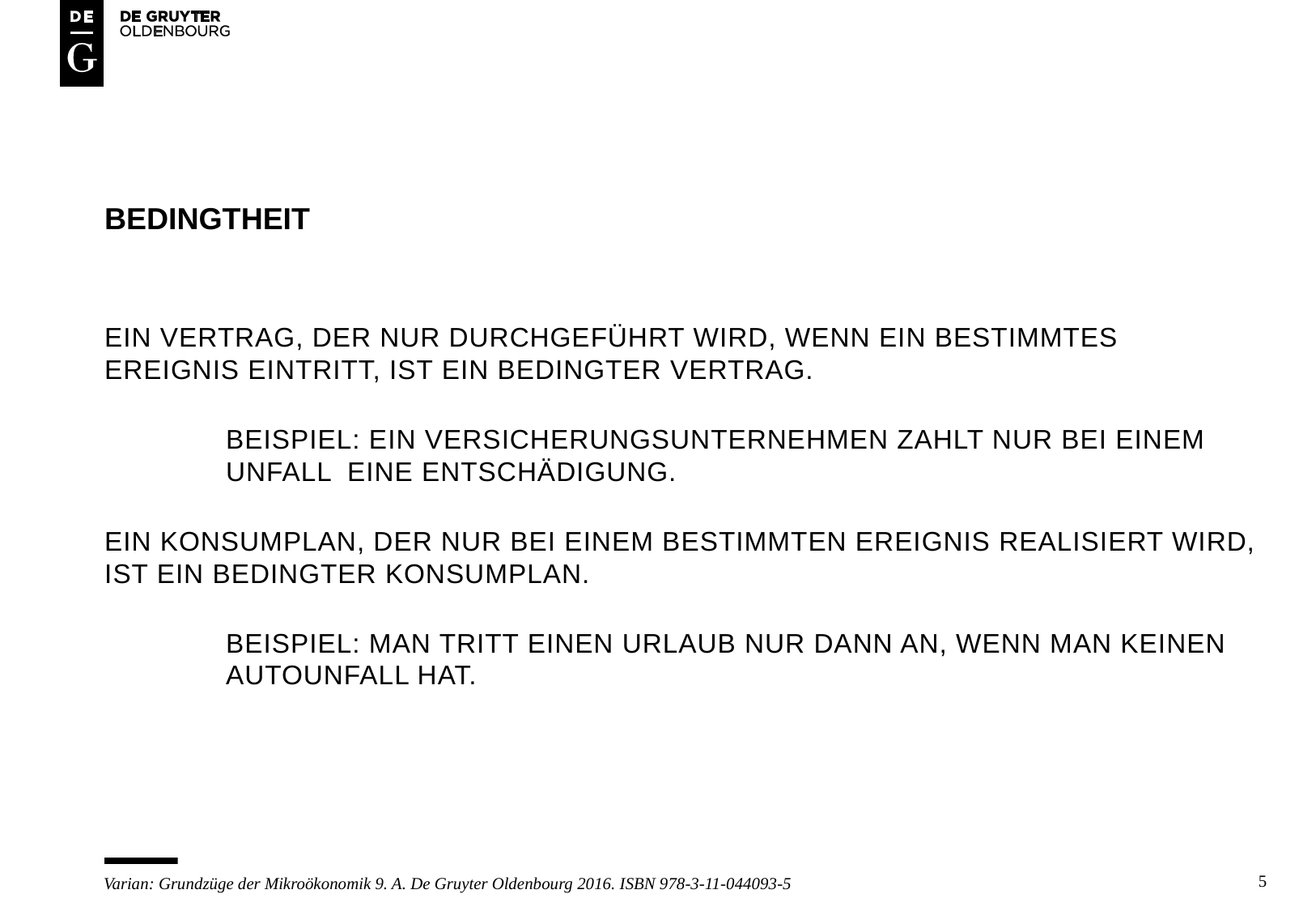

# bedingtheit
Ein vertrag, der nur durchgeführt wird, wenn ein bestimmtes ereignis eintritt, ist ein bedingter vertrag.
	Beispiel: ein versicherungsunternehmen zahlt nur bei einem 	unfall 	eine entschädigung.
Ein konsumplan, der nur bei einem bestimmten ereignis realisiert wird, ist ein bedingter konsumplan.
	Beispiel: man tritt einen urlaub nur dann an, wenn man keinen 	autounfall hat.
5
Varian: Grundzüge der Mikroökonomik 9. A. De Gruyter Oldenbourg 2016. ISBN 978-3-11-044093-5